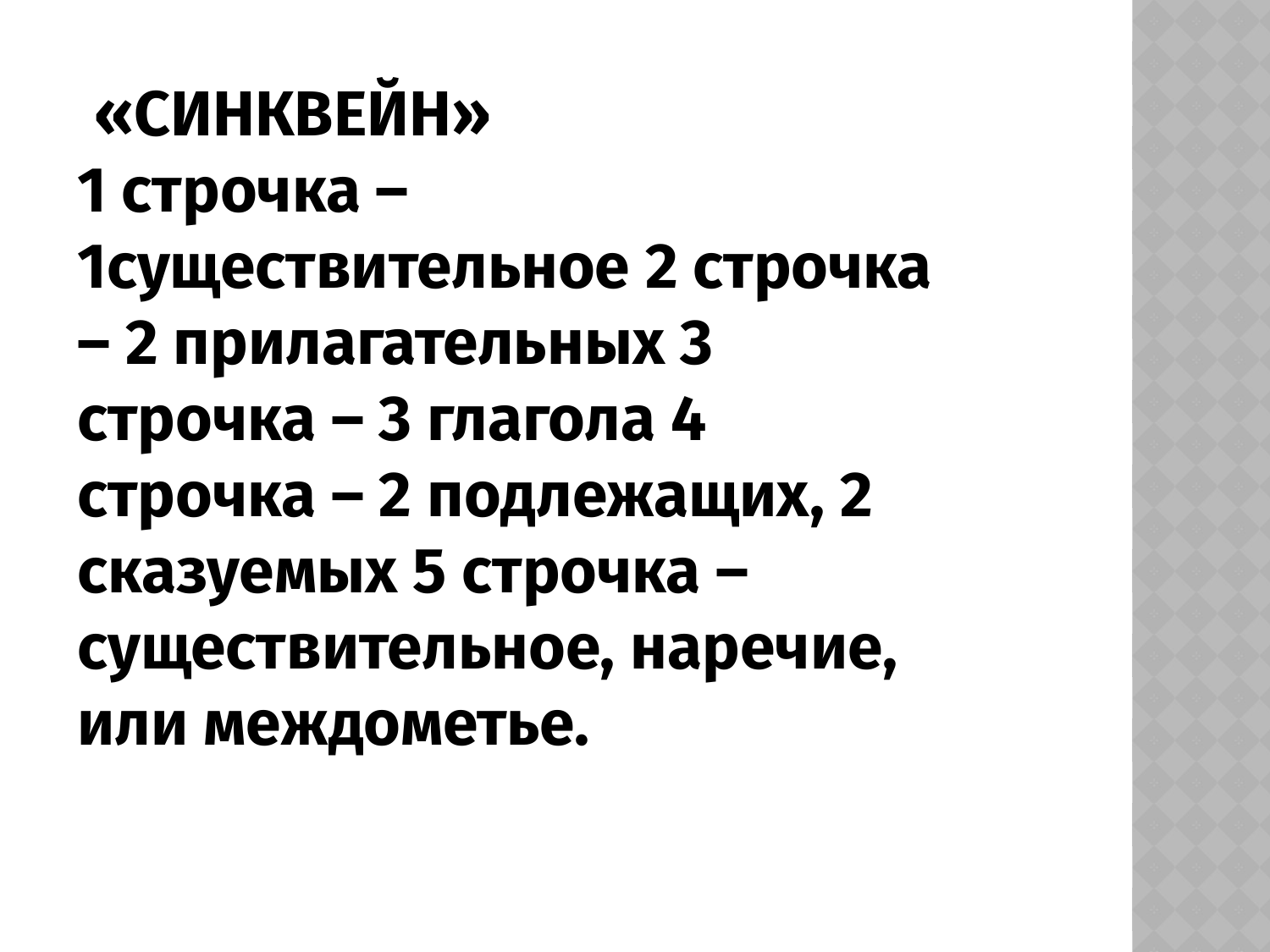

«СИНКВЕЙН»
1 строчка – 1существительное 2 строчка – 2 прилагательных 3 строчка – 3 глагола 4 строчка – 2 подлежащих, 2 сказуемых 5 строчка – существительное, наречие, или междометье.